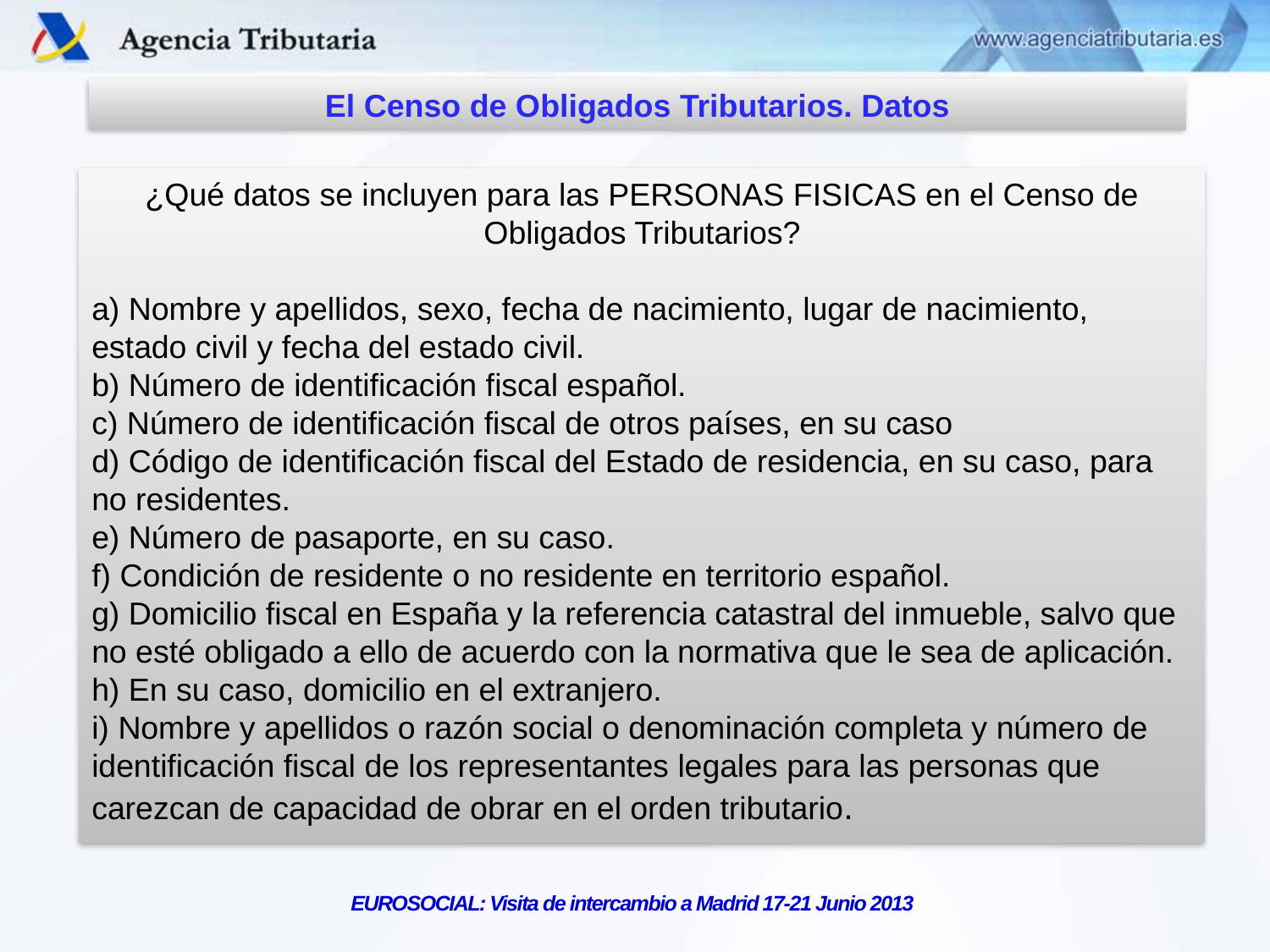

El Censo de Obligados Tributarios. Datos
¿Qué datos se incluyen para las PERSONAS FISICAS en el Censo de Obligados Tributarios?

a) Nombre y apellidos, sexo, fecha de nacimiento, lugar de nacimiento, estado civil y fecha del estado civil.
b) Número de identificación fiscal español.
c) Número de identificación fiscal de otros países, en su caso
d) Código de identificación fiscal del Estado de residencia, en su caso, para no residentes.
e) Número de pasaporte, en su caso.
f) Condición de residente o no residente en territorio español.
g) Domicilio fiscal en España y la referencia catastral del inmueble, salvo que no esté obligado a ello de acuerdo con la normativa que le sea de aplicación.
h) En su caso, domicilio en el extranjero.
i) Nombre y apellidos o razón social o denominación completa y número de identificación fiscal de los representantes legales para las personas que carezcan de capacidad de obrar en el orden tributario.

EUROSOCIAL: Visita de intercambio a Madrid 17-21 Junio 2013